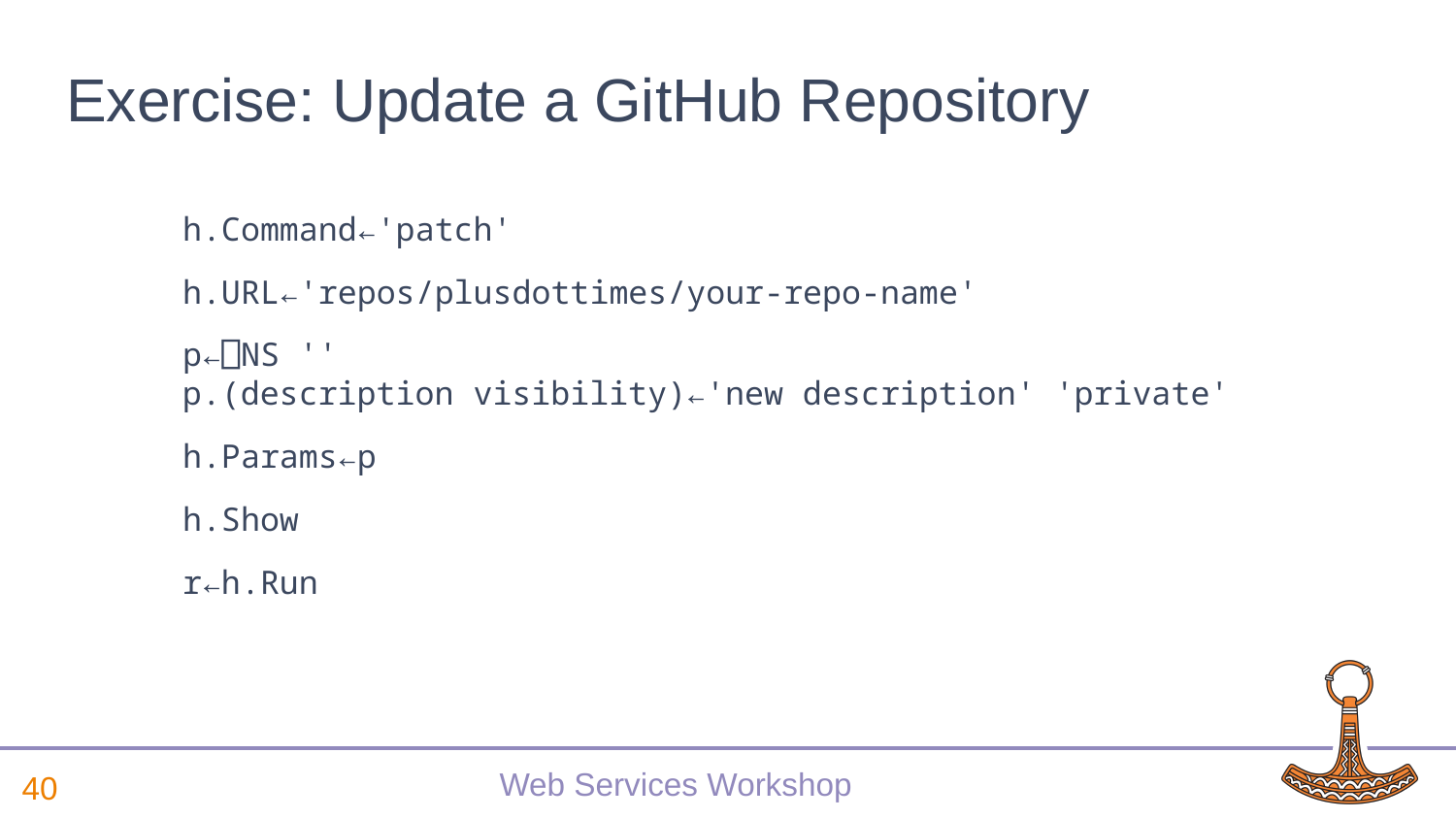

# Exercise: Update a GitHub Repository
      h.Command←'patch'
      h.URL←'repos/plusdottimes/your-repo-name'
      p←⎕NS ''
      p.(description visibility)←'new description' 'private'
      h.Params←p
      h.Show
      r←h.Run